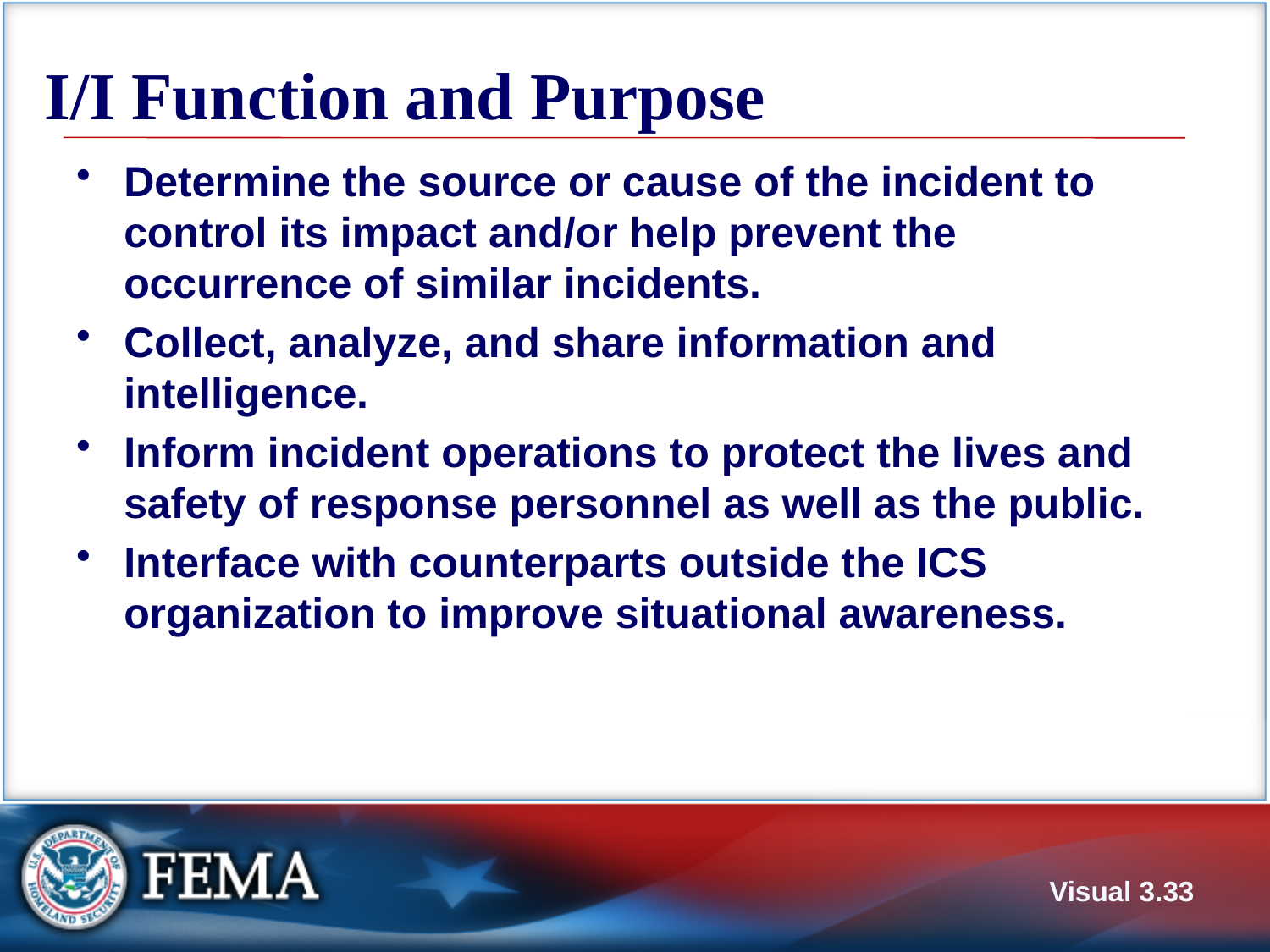

# I/I Function and Purpose
Determine the source or cause of the incident to control its impact and/or help prevent the occurrence of similar incidents.
Collect, analyze, and share information and intelligence.
Inform incident operations to protect the lives and safety of response personnel as well as the public.
Interface with counterparts outside the ICS organization to improve situational awareness.
Visual 3.33